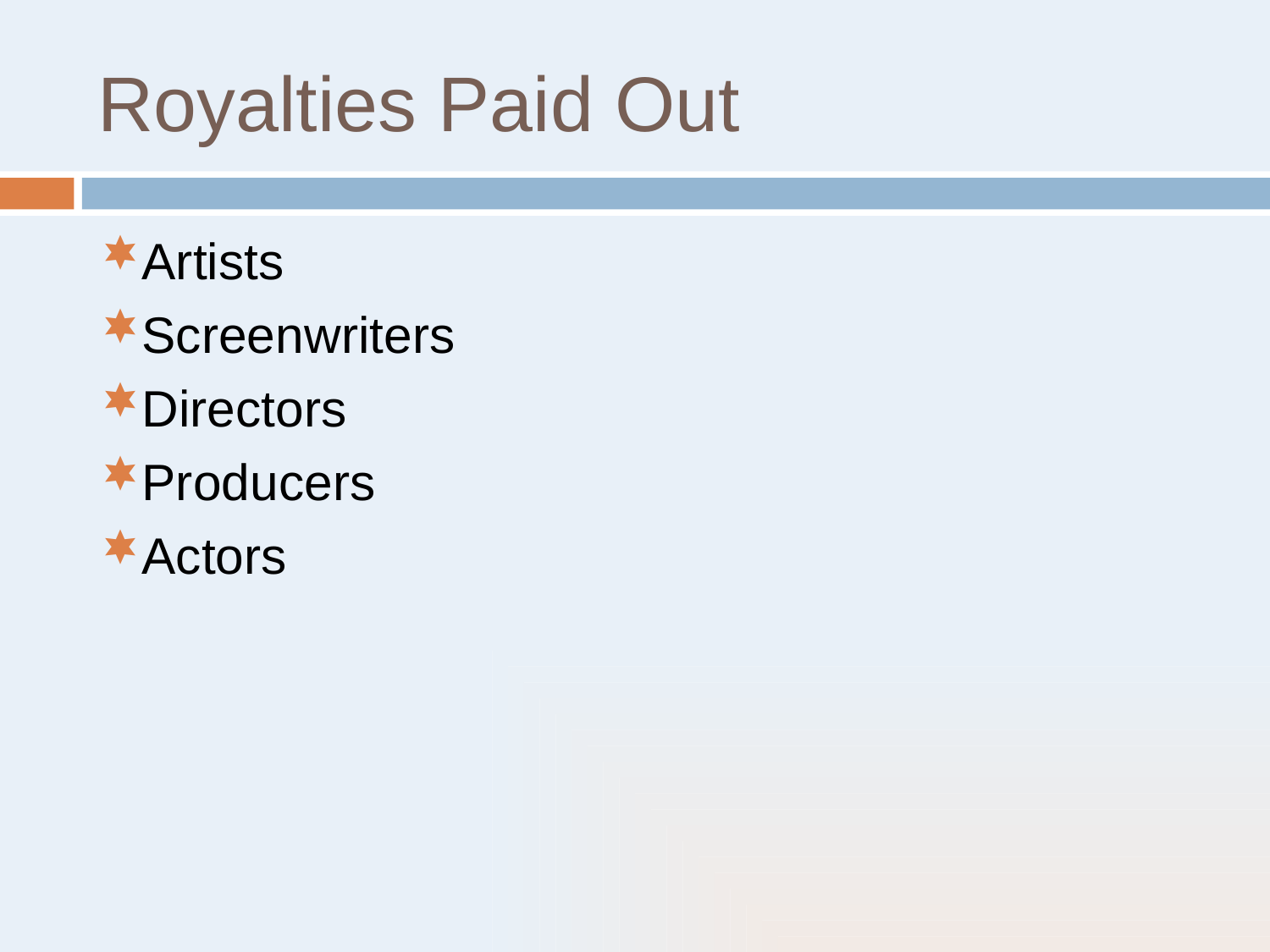

# Royalties Paid Out
Artists
Screenwriters
Directors
Producers
Actors